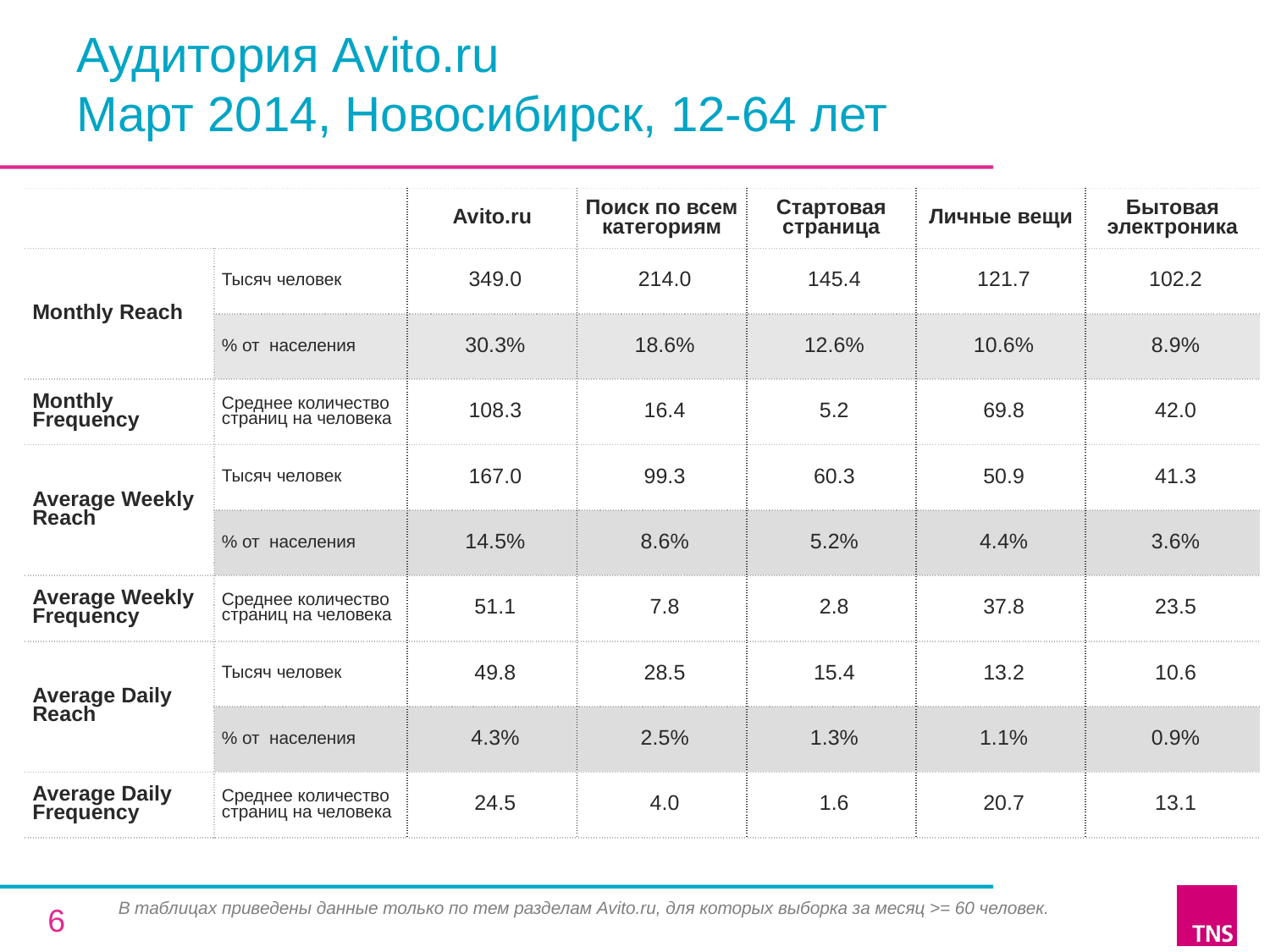

# Аудитория Avito.ru Март 2014, Новосибирск, 12-64 лет
|  |  | Avito.ru | Поиск по всем категориям | Стартовая страница | Личные вещи | Бытовая электроника |
| --- | --- | --- | --- | --- | --- | --- |
| Monthly Reach | Тысяч человек | 349.0 | 214.0 | 145.4 | 121.7 | 102.2 |
|  | % от населения | 30.3% | 18.6% | 12.6% | 10.6% | 8.9% |
| Monthly Frequency | Среднее количество страниц на человека | 108.3 | 16.4 | 5.2 | 69.8 | 42.0 |
| Average Weekly Reach | Тысяч человек | 167.0 | 99.3 | 60.3 | 50.9 | 41.3 |
|  | % от населения | 14.5% | 8.6% | 5.2% | 4.4% | 3.6% |
| Average Weekly Frequency | Среднее количество страниц на человека | 51.1 | 7.8 | 2.8 | 37.8 | 23.5 |
| Average Daily Reach | Тысяч человек | 49.8 | 28.5 | 15.4 | 13.2 | 10.6 |
|  | % от населения | 4.3% | 2.5% | 1.3% | 1.1% | 0.9% |
| Average Daily Frequency | Среднее количество страниц на человека | 24.5 | 4.0 | 1.6 | 20.7 | 13.1 |
В таблицах приведены данные только по тем разделам Avito.ru, для которых выборка за месяц >= 60 человек.
6